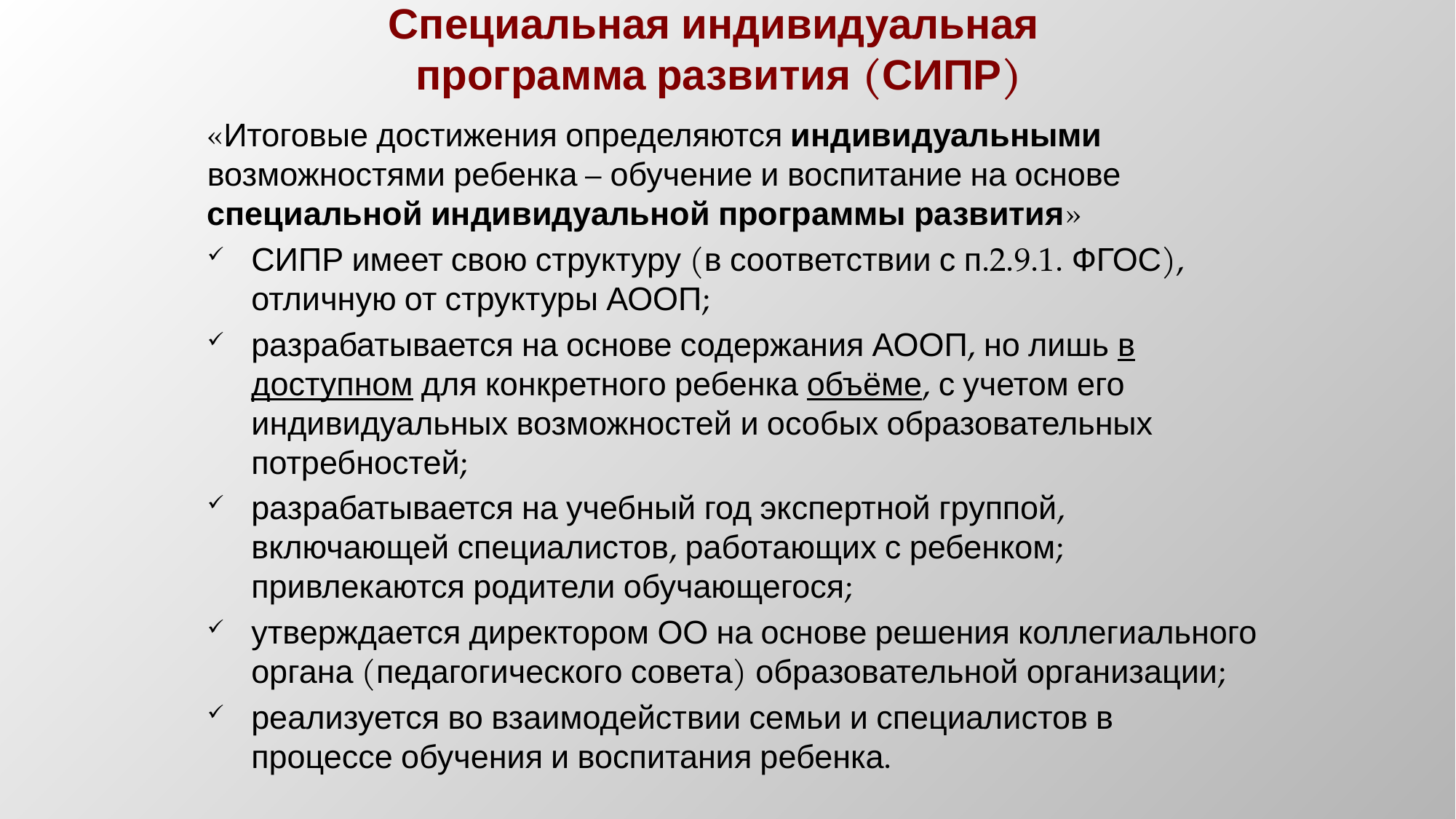

# Специальная индивидуальная программа развития (СИПР)
«Итоговые достижения определяются индивидуальными возможностями ребенка – обучение и воспитание на основе специальной индивидуальной программы развития»
СИПР имеет свою структуру (в соответствии с п.2.9.1. ФГОС), отличную от структуры АООП;
разрабатывается на основе содержания АООП, но лишь в доступном для конкретного ребенка объёме, с учетом его индивидуальных возможностей и особых образовательных потребностей;
разрабатывается на учебный год экспертной группой, включающей специалистов, работающих с ребенком; привлекаются родители обучающегося;
утверждается директором ОО на основе решения коллегиального органа (педагогического совета) образовательной организации;
реализуется во взаимодействии семьи и специалистов в процессе обучения и воспитания ребенка.